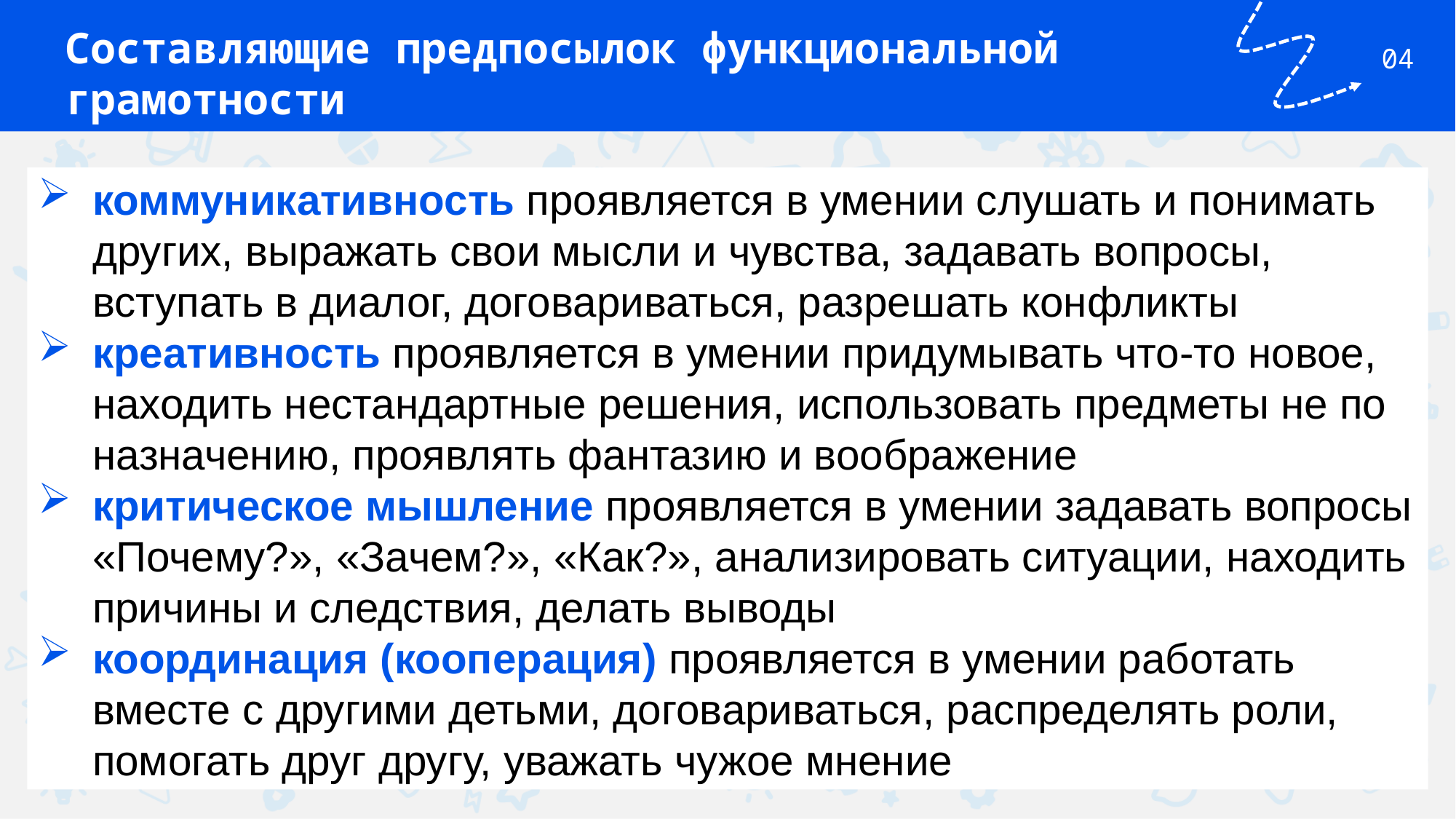

Составляющие предпосылок функциональной грамотности
04
коммуникативность проявляется в умении слушать и понимать других, выражать свои мысли и чувства, задавать вопросы, вступать в диалог, договариваться, разрешать конфликты
креативность проявляется в умении придумывать что-то новое, находить нестандартные решения, использовать предметы не по назначению, проявлять фантазию и воображение
критическое мышление проявляется в умении задавать вопросы «Почему?», «Зачем?», «Как?», анализировать ситуации, находить причины и следствия, делать выводы
координация (кооперация) проявляется в умении работать вместе с другими детьми, договариваться, распределять роли, помогать друг другу, уважать чужое мнение